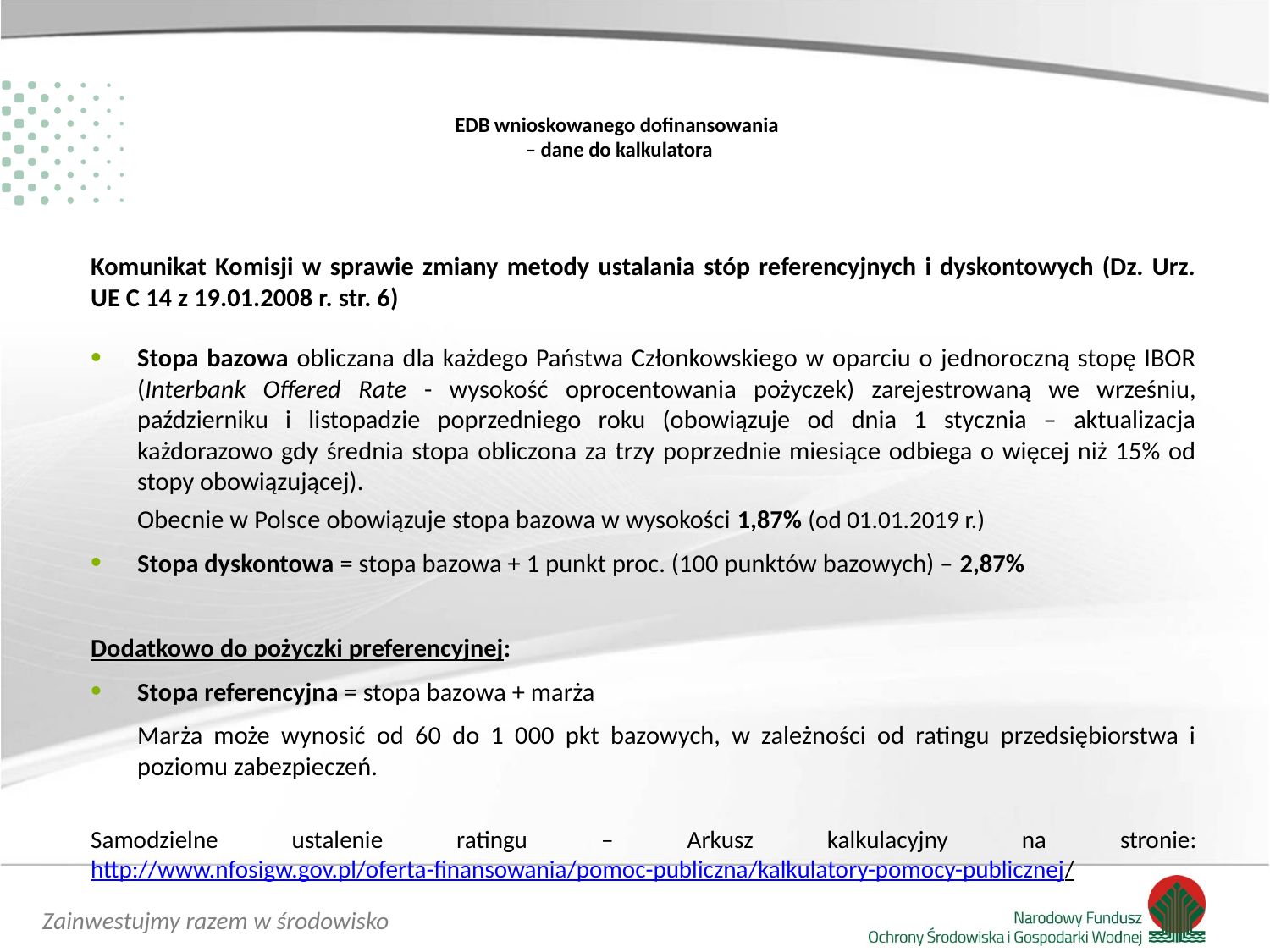

# EDB wnioskowanego dofinansowania – dane do kalkulatora

Komunikat Komisji w sprawie zmiany metody ustalania stóp referencyjnych i dyskontowych (Dz. Urz. UE C 14 z 19.01.2008 r. str. 6)

Stopa bazowa obliczana dla każdego Państwa Członkowskiego w oparciu o jednoroczną stopę IBOR (Interbank Offered Rate - wysokość oprocentowania pożyczek) zarejestrowaną we wrześniu, październiku i listopadzie poprzedniego roku (obowiązuje od dnia 1 stycznia – aktualizacja każdorazowo gdy średnia stopa obliczona za trzy poprzednie miesiące odbiega o więcej niż 15% od stopy obowiązującej).
	Obecnie w Polsce obowiązuje stopa bazowa w wysokości 1,87% (od 01.01.2019 r.)
Stopa dyskontowa = stopa bazowa + 1 punkt proc. (100 punktów bazowych) – 2,87%

Dodatkowo do pożyczki preferencyjnej:
Stopa referencyjna = stopa bazowa + marża
	Marża może wynosić od 60 do 1 000 pkt bazowych, w zależności od ratingu przedsiębiorstwa i poziomu zabezpieczeń.

Samodzielne ustalenie ratingu – Arkusz kalkulacyjny na stronie: http://www.nfosigw.gov.pl/oferta-finansowania/pomoc-publiczna/kalkulatory-pomocy-publicznej/